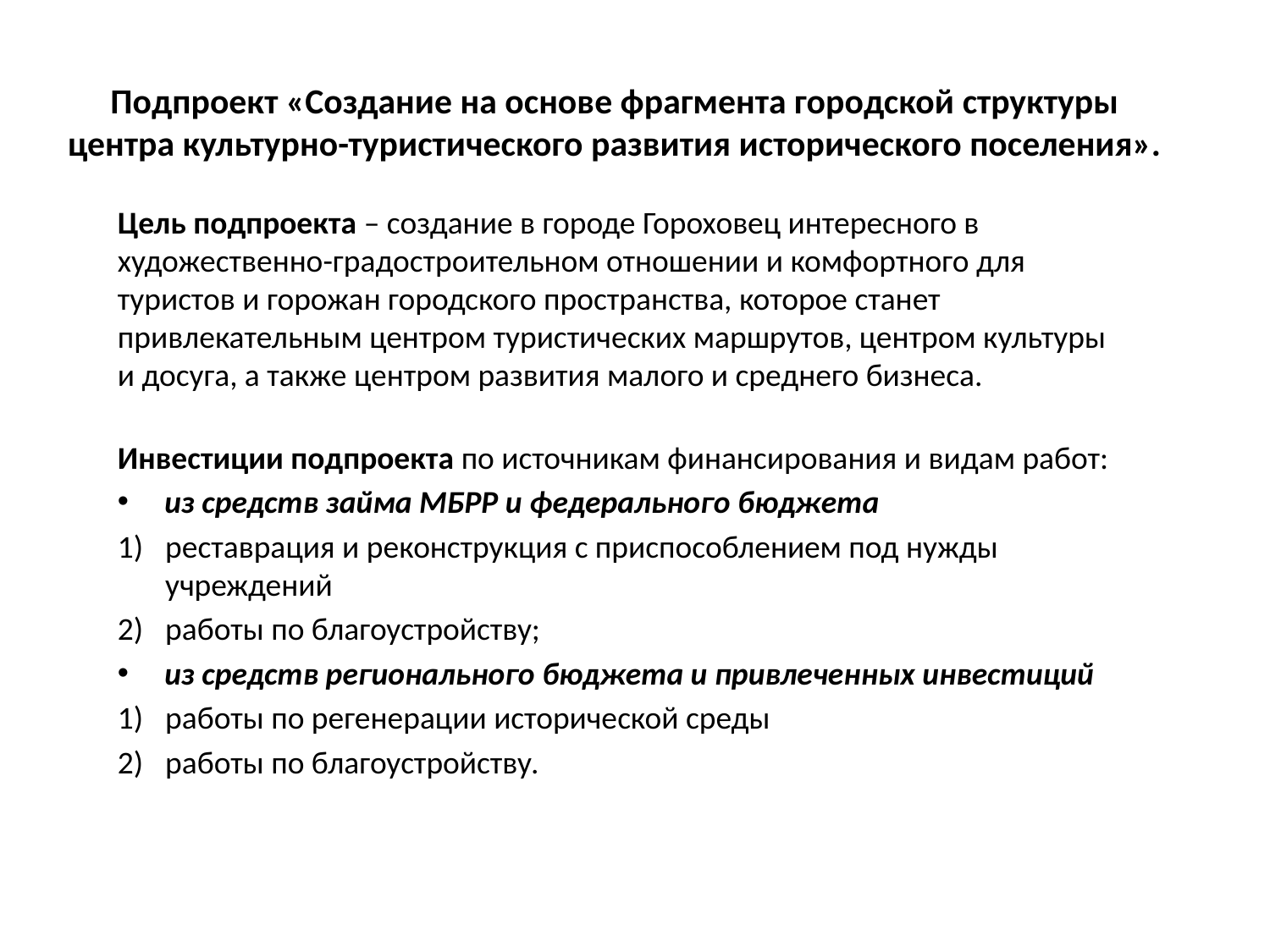

# Подпроект «Создание на основе фрагмента городской структуры центра культурно-туристического развития исторического поселения».
Цель подпроекта – создание в городе Гороховец интересного в художественно-градостроительном отношении и комфортного для туристов и горожан городского пространства, которое станет привлекательным центром туристических маршрутов, центром культуры и досуга, а также центром развития малого и среднего бизнеса.

Инвестиции подпроекта по источникам финансирования и видам работ:
 из средств займа МБРР и федерального бюджета
реставрация и реконструкция с приспособлением под нужды учреждений
работы по благоустройству;
 из средств регионального бюджета и привлеченных инвестиций
работы по регенерации исторической среды
работы по благоустройству.